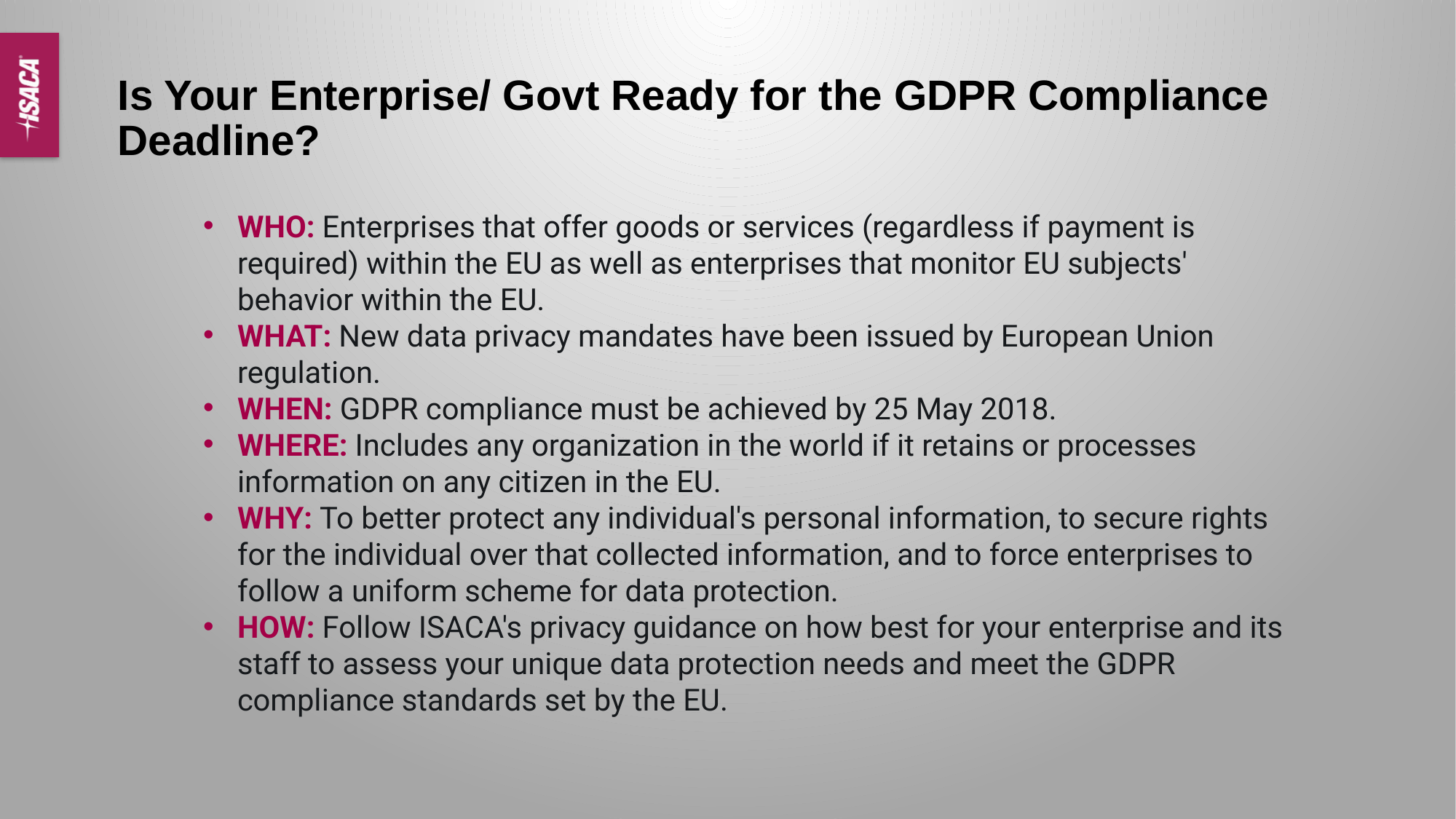

# Is Your Enterprise/ Govt Ready for the GDPR Compliance Deadline?
WHO: Enterprises that offer goods or services (regardless if payment is required) within the EU as well as enterprises that monitor EU subjects' behavior within the EU.
WHAT: New data privacy mandates have been issued by European Union regulation.
WHEN: GDPR compliance must be achieved by 25 May 2018.
WHERE: Includes any organization in the world if it retains or processes information on any citizen in the EU.
WHY: To better protect any individual's personal information, to secure rights for the individual over that collected information, and to force enterprises to follow a uniform scheme for data protection.
HOW: Follow ISACA's privacy guidance on how best for your enterprise and its staff to assess your unique data protection needs and meet the GDPR compliance standards set by the EU.